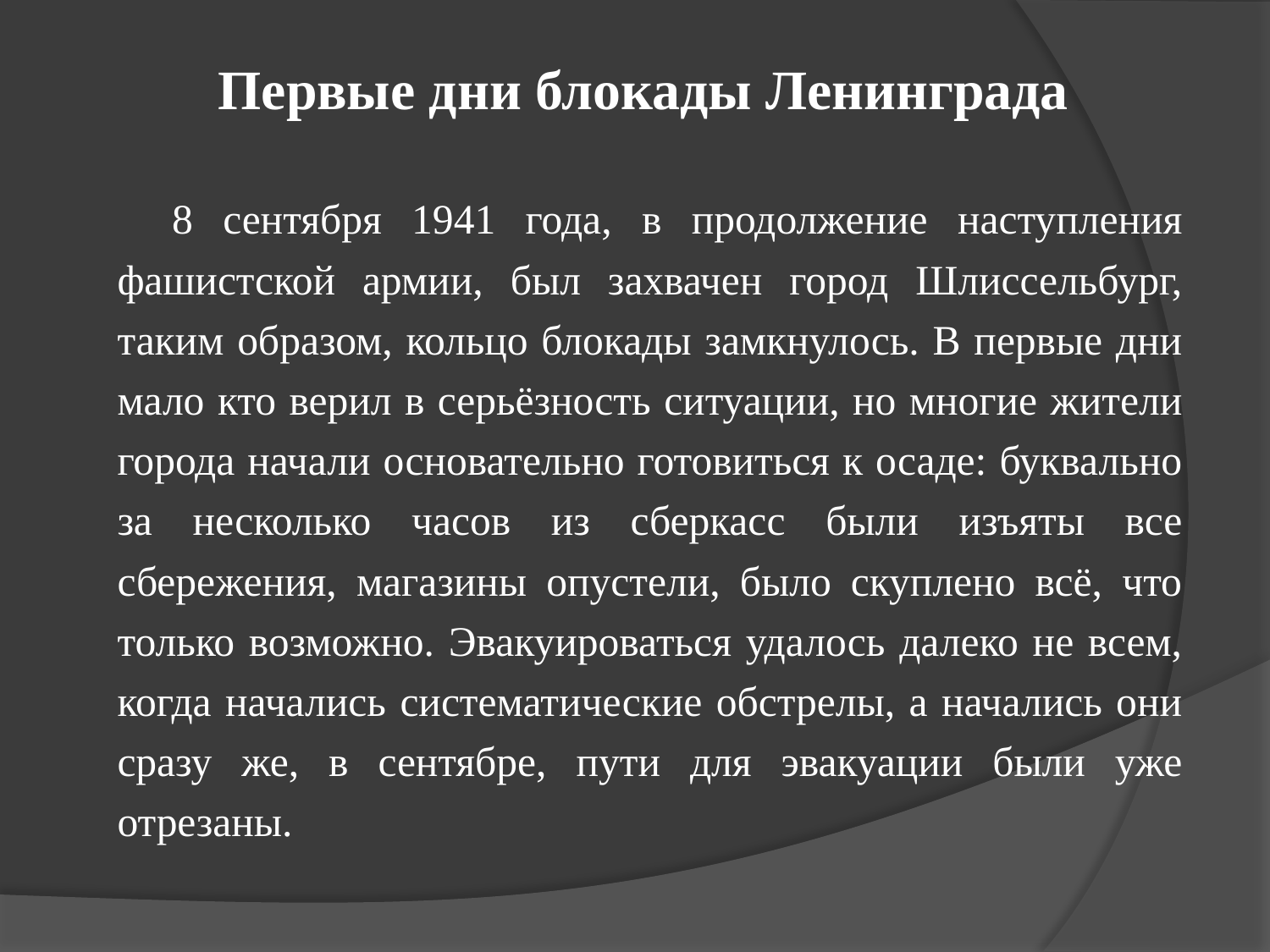

# Первые дни блокады Ленинграда
8 сентября 1941 года, в продолжение наступления фашистской армии, был захвачен город Шлиссельбург, таким образом, кольцо блокады замкнулось. В первые дни мало кто верил в серьёзность ситуации, но многие жители города начали основательно готовиться к осаде: буквально за несколько часов из сберкасс были изъяты все сбережения, магазины опустели, было скуплено всё, что только возможно. Эвакуироваться удалось далеко не всем, когда начались систематические обстрелы, а начались они сразу же, в сентябре, пути для эвакуации были уже отрезаны.